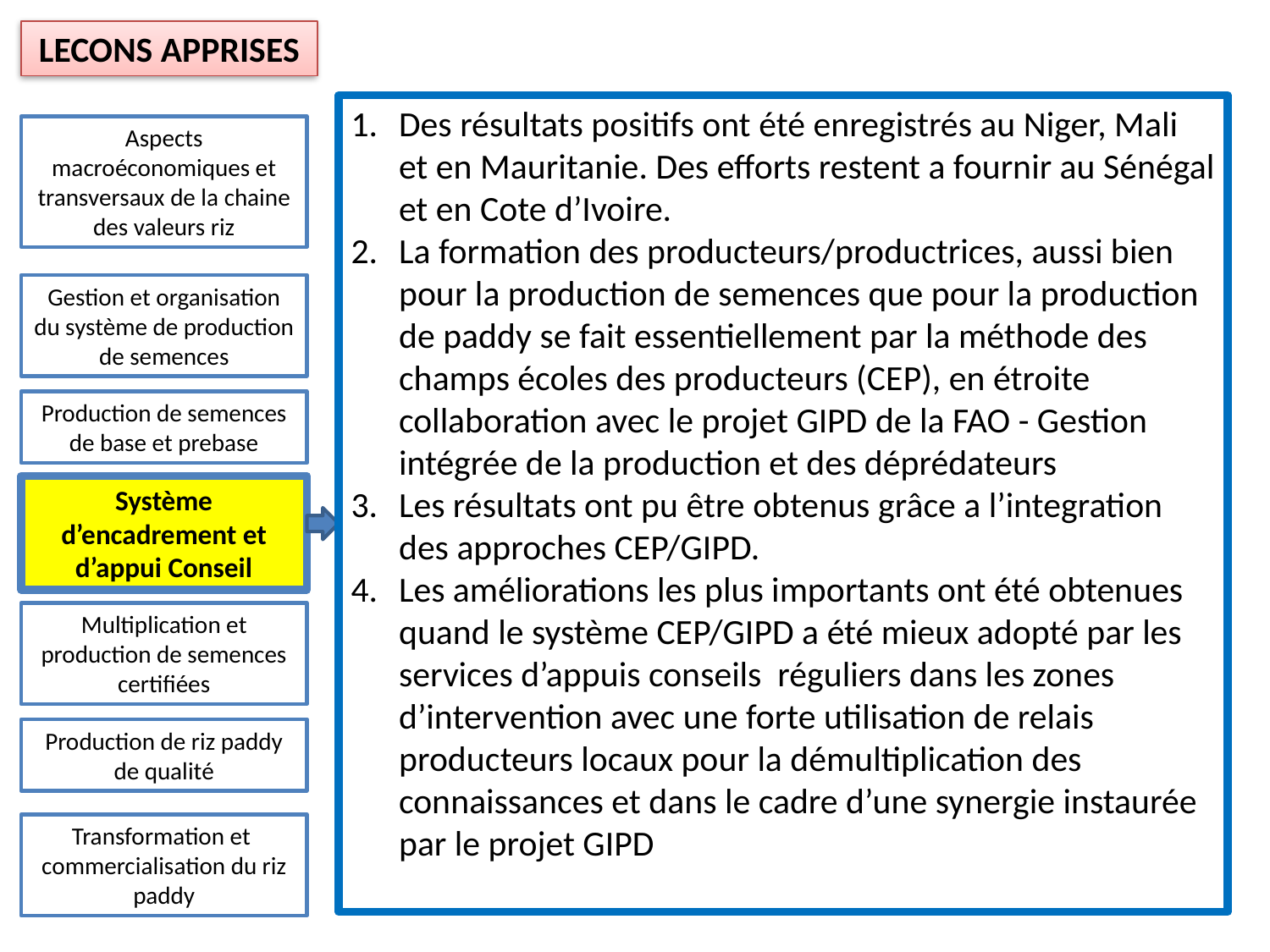

LECONS APPRISES
Des résultats positifs ont été enregistrés au Niger, Mali et en Mauritanie. Des efforts restent a fournir au Sénégal et en Cote d’Ivoire.
La formation des producteurs/productrices, aussi bien pour la production de semences que pour la production de paddy se fait essentiellement par la méthode des champs écoles des producteurs (CEP), en étroite collaboration avec le projet GIPD de la FAO - Gestion intégrée de la production et des déprédateurs
Les résultats ont pu être obtenus grâce a l’integration des approches CEP/GIPD.
Les améliorations les plus importants ont été obtenues quand le système CEP/GIPD a été mieux adopté par les services d’appuis conseils  réguliers dans les zones d’intervention avec une forte utilisation de relais producteurs locaux pour la démultiplication des connaissances et dans le cadre d’une synergie instaurée par le projet GIPD

Aspects macroéconomiques et transversaux de la chaine des valeurs riz
Gestion et organisation du système de production de semences
Production de semences de base et prebase
Système d’encadrement et d’appui Conseil

Multiplication et production de semences certifiées
Production de riz paddy de qualité
Transformation et  commercialisation du riz paddy